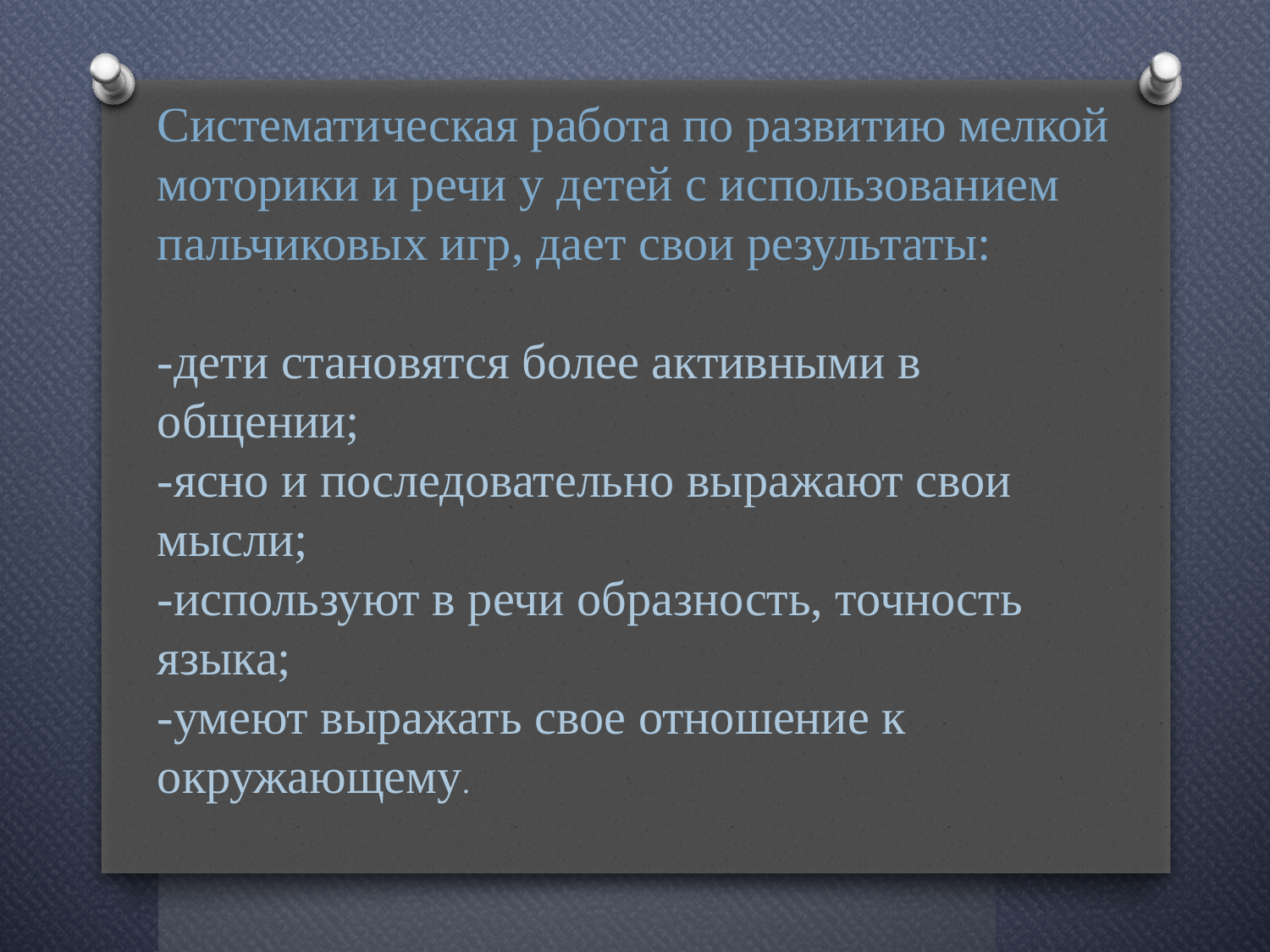

Систематическая работа по развитию мелкой моторики и речи у детей с использованием пальчиковых игр, дает свои результаты:

-дети становятся более активными в общении;
-ясно и последовательно выражают свои мысли;
-используют в речи образность, точность языка;
-умеют выражать свое отношение к окружающему.